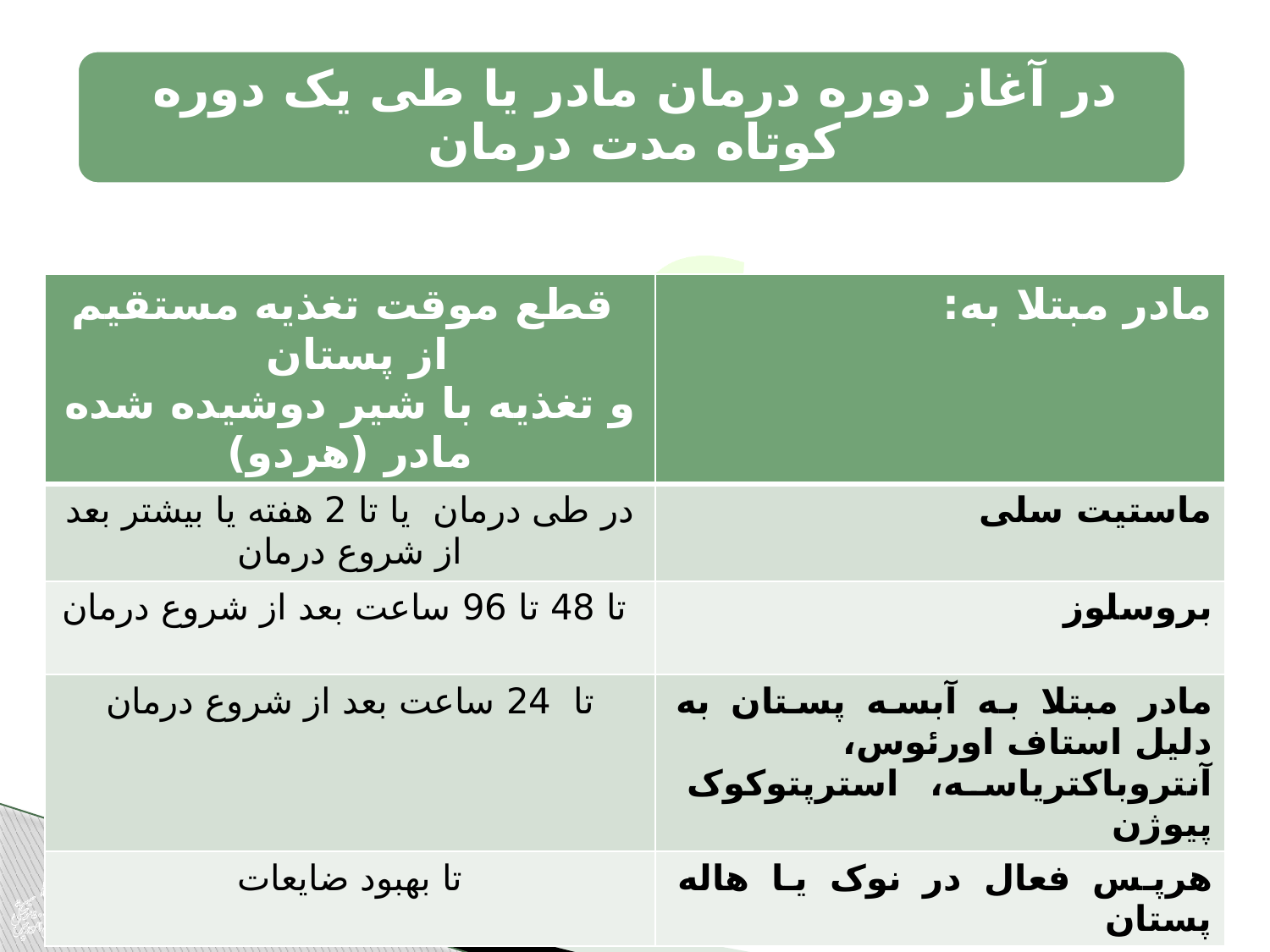

در آغاز دوره درمان مادر یا طی یک دوره کوتاه مدت درمان
| قطع موقت تغذیه مستقیم از پستان و تغذیه با شیر دوشیده شده مادر (هردو) | مادر مبتلا به: |
| --- | --- |
| در طی درمان یا تا 2 هفته یا بیشتر بعد از شروع درمان | ماستیت سلی |
| تا 48 تا 96 ساعت بعد از شروع درمان | بروسلوز |
| تا 24 ساعت بعد از شروع درمان | مادر مبتلا به آبسه پستان به دلیل استاف اورئوس، آنتروباکتریاسه، استرپتوکوک پیوژن |
| تا بهبود ضایعات | هرپس فعال در نوک یا هاله پستان |